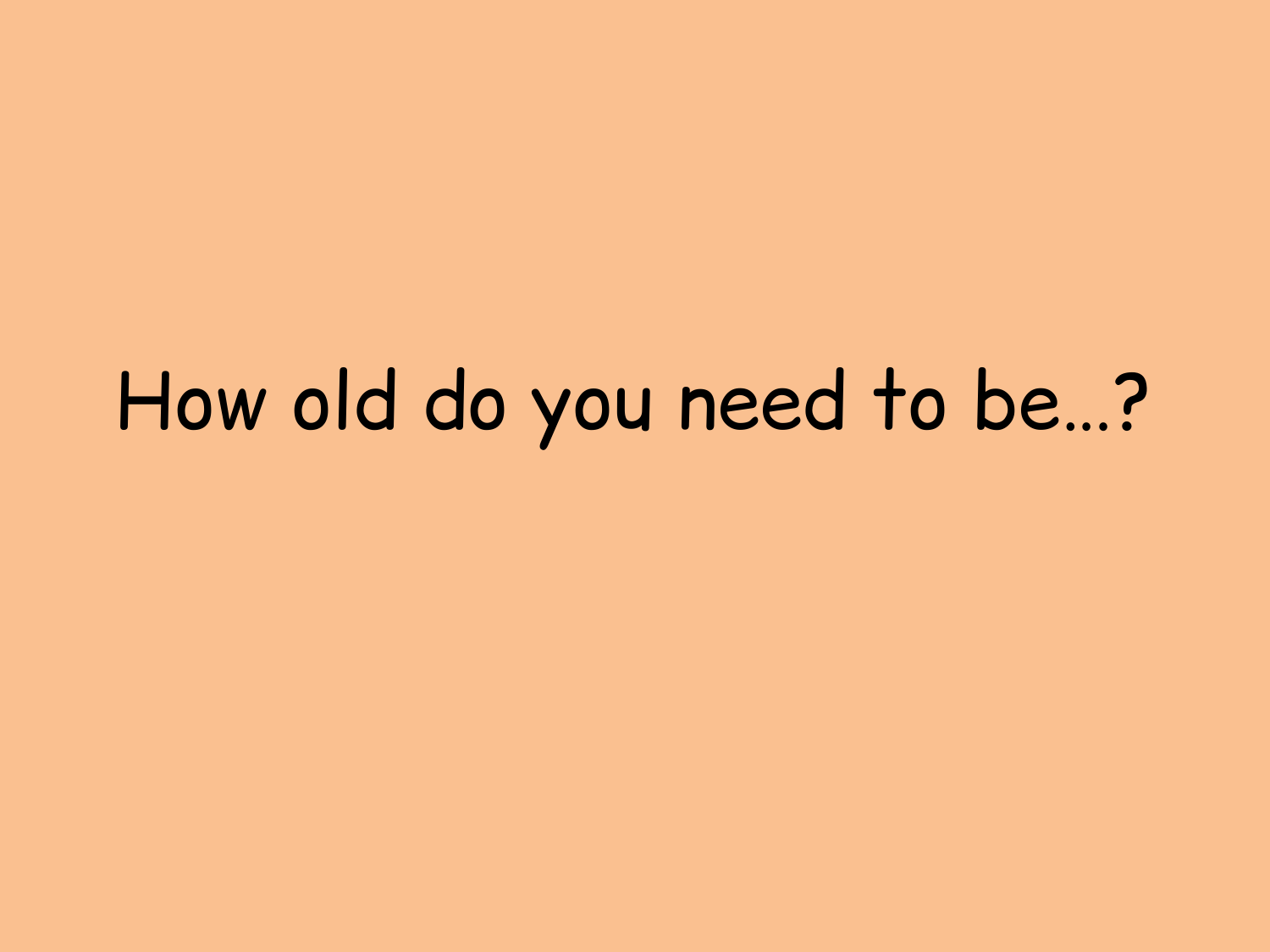

# How old do you need to be…?